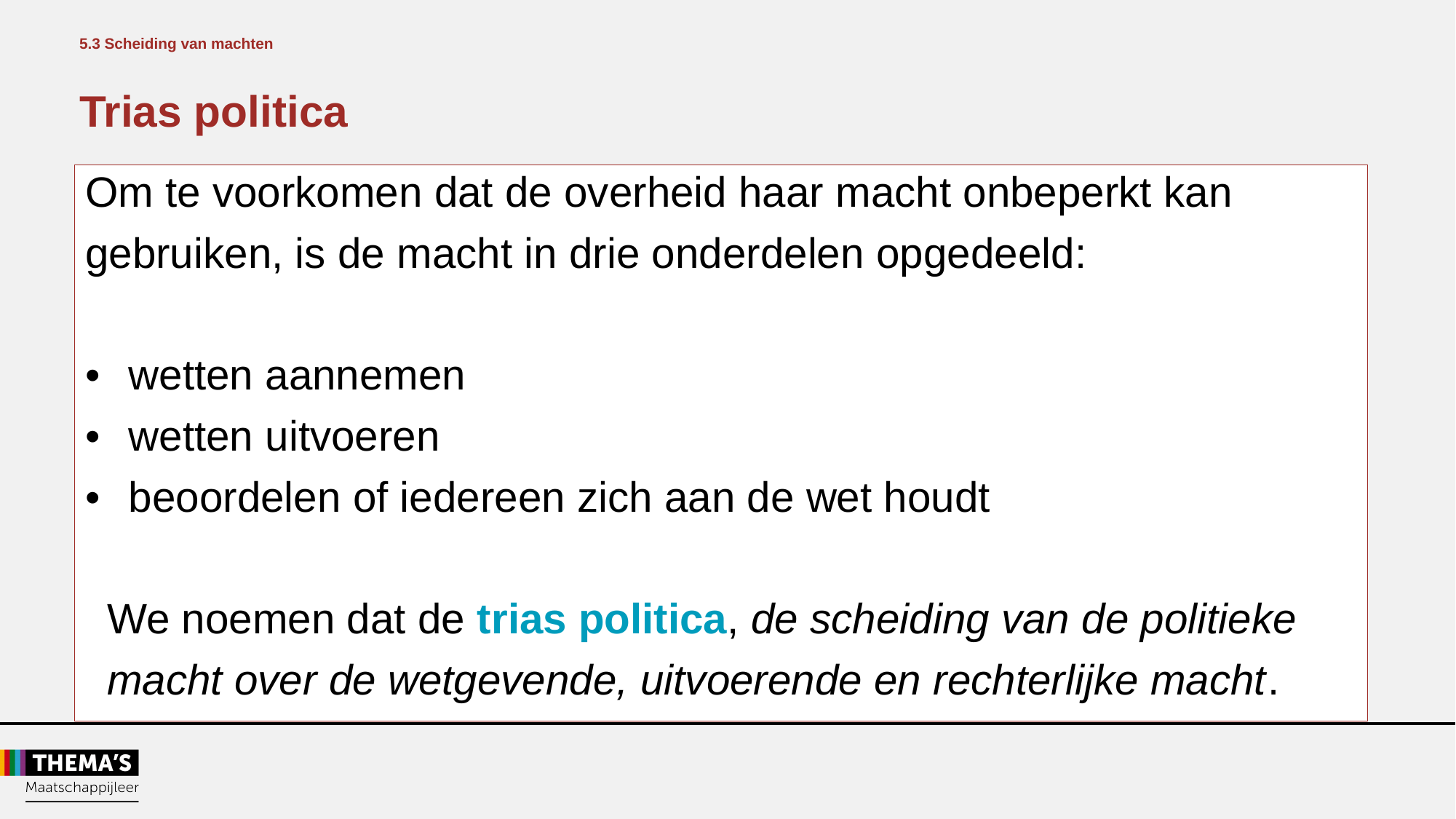

5.3 Scheiding van machten
Trias politica
Om te voorkomen dat de overheid haar macht onbeperkt kan
gebruiken, is de macht in drie onderdelen opgedeeld:

•	wetten aannemen
•	wetten uitvoeren
•	beoordelen of iedereen zich aan de wet houdt

We noemen dat de trias politica, de scheiding van de politieke
macht over de wetgevende, uitvoerende en rechterlijke macht.